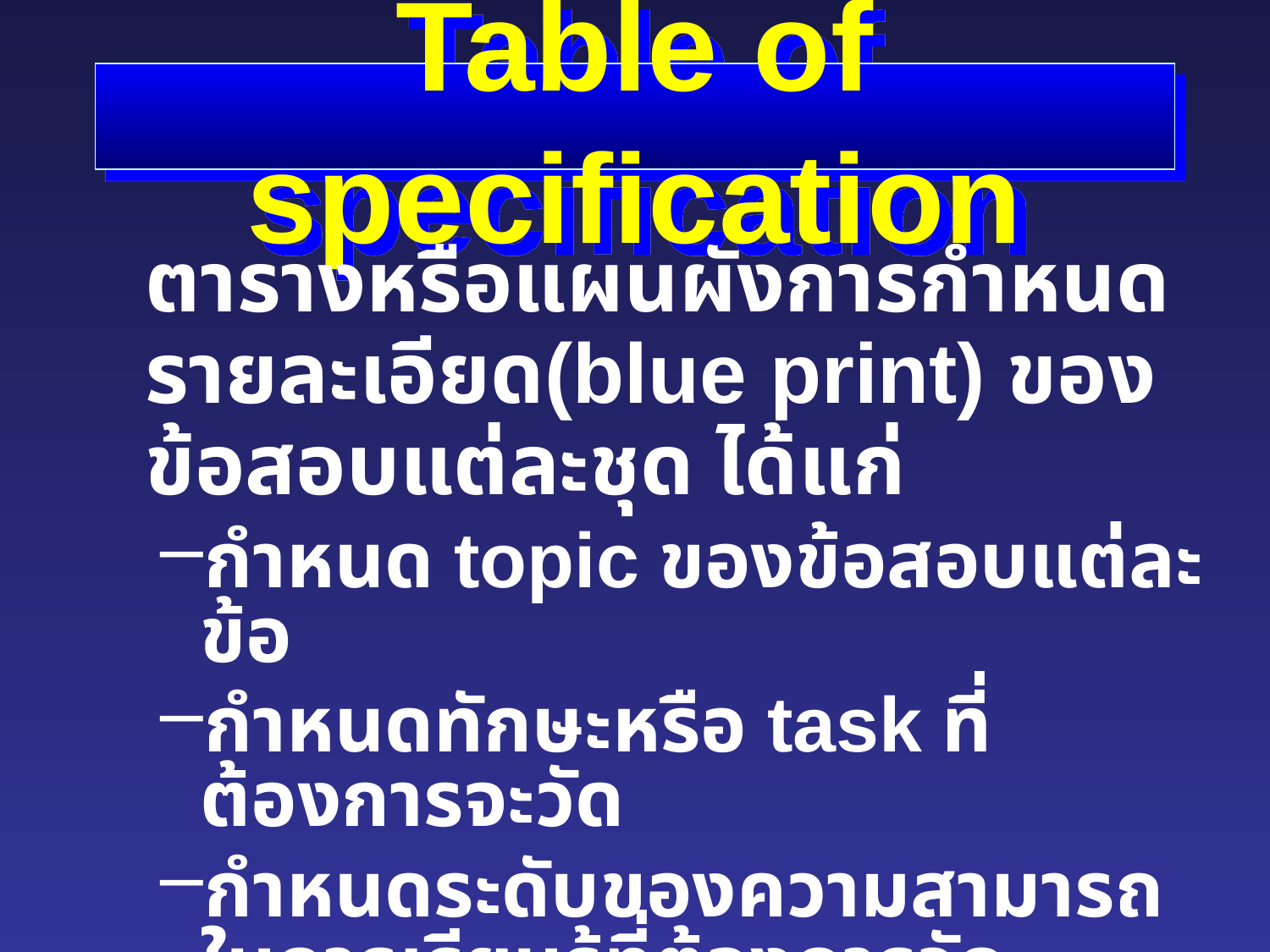

# Table of specification
	ตารางหรือแผนผังการกำหนดรายละเอียด(blue print) ของข้อสอบแต่ละชุด ได้แก่
กำหนด topic ของข้อสอบแต่ละข้อ
กำหนดทักษะหรือ task ที่ต้องการจะวัด
กำหนดระดับของความสามารถในการเรียนรู้ที่ต้องการวัด
กำหนดจำนวนข้อ